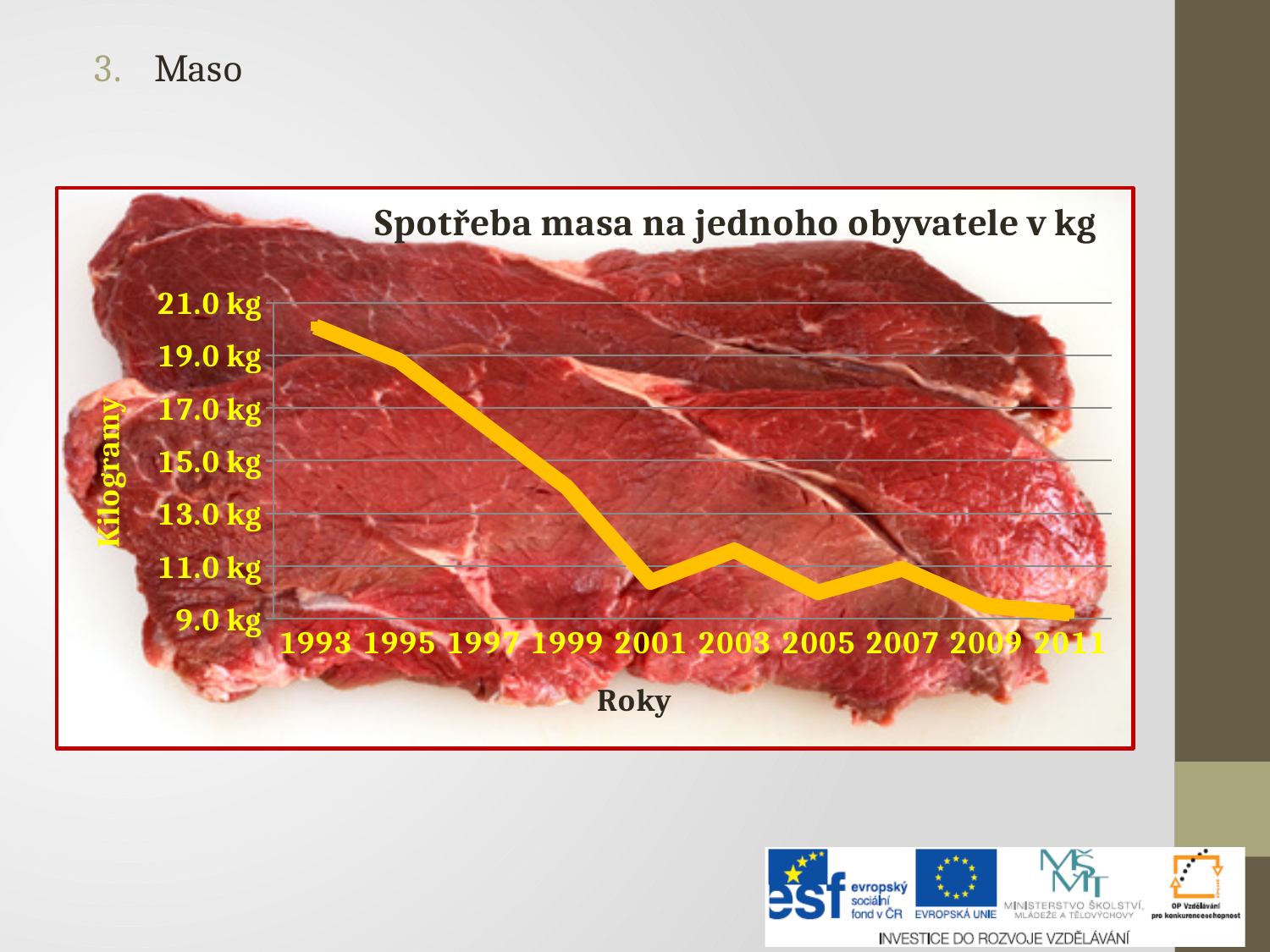

Maso

### Chart: Spotřeba masa na jednoho obyvatele v kg

| Category | Řada 1 | Řada 2 | Řada 3 |
|---|---|---|---|
| 1993 | 20.1 | None | None |
| 1995 | 18.8 | None | None |
| 1997 | 16.4 | None | None |
| 1999 | 14.0 | None | None |
| 2001 | 10.4 | None | None |
| 2003 | 11.6 | None | None |
| 2005 | 10.0 | None | None |
| 2007 | 10.9 | None | None |
| 2009 | 9.5 | None | None |
| 2011 | 9.200000000000001 | None | None |